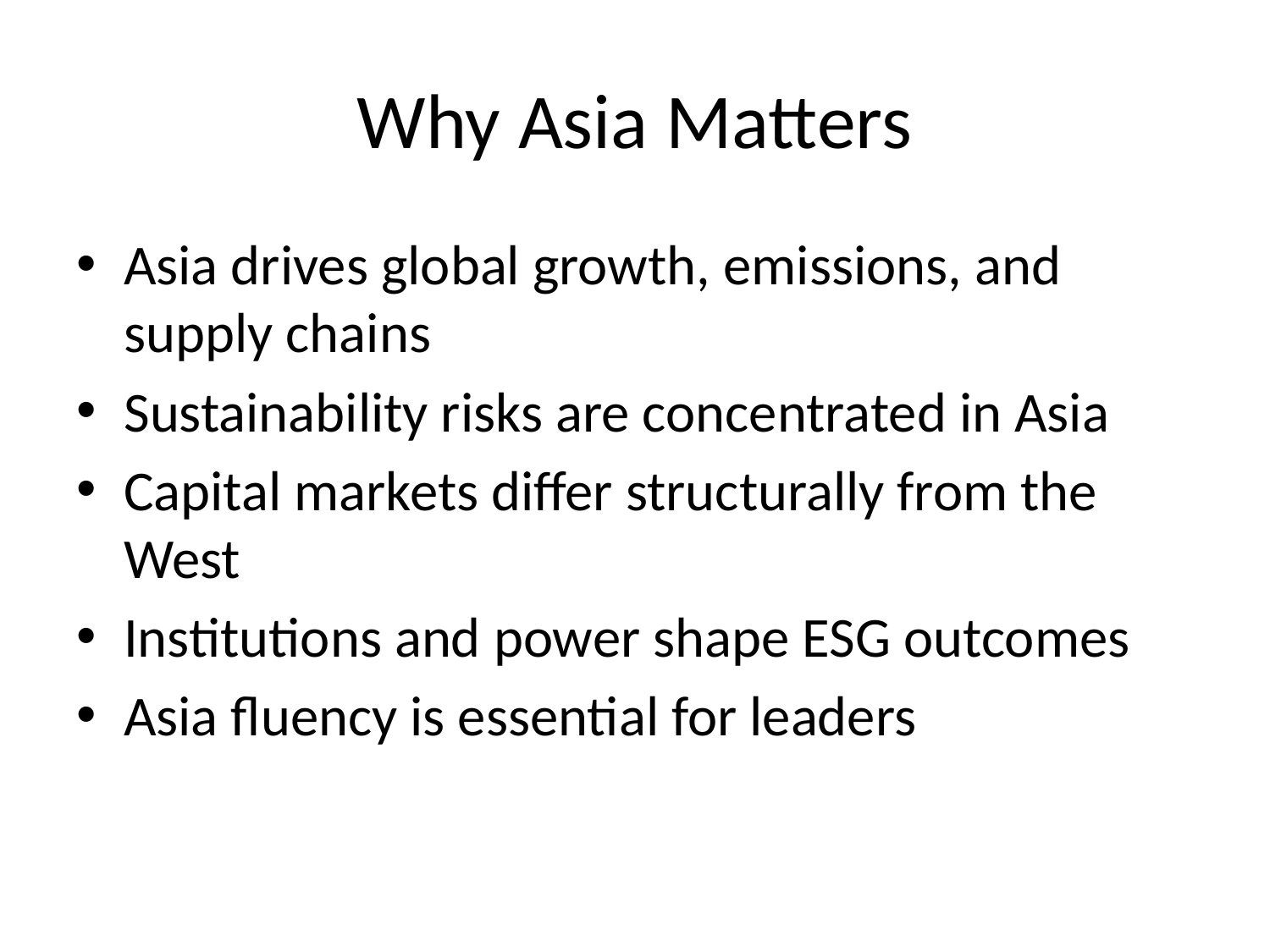

# Why Asia Matters
Asia drives global growth, emissions, and supply chains
Sustainability risks are concentrated in Asia
Capital markets differ structurally from the West
Institutions and power shape ESG outcomes
Asia fluency is essential for leaders